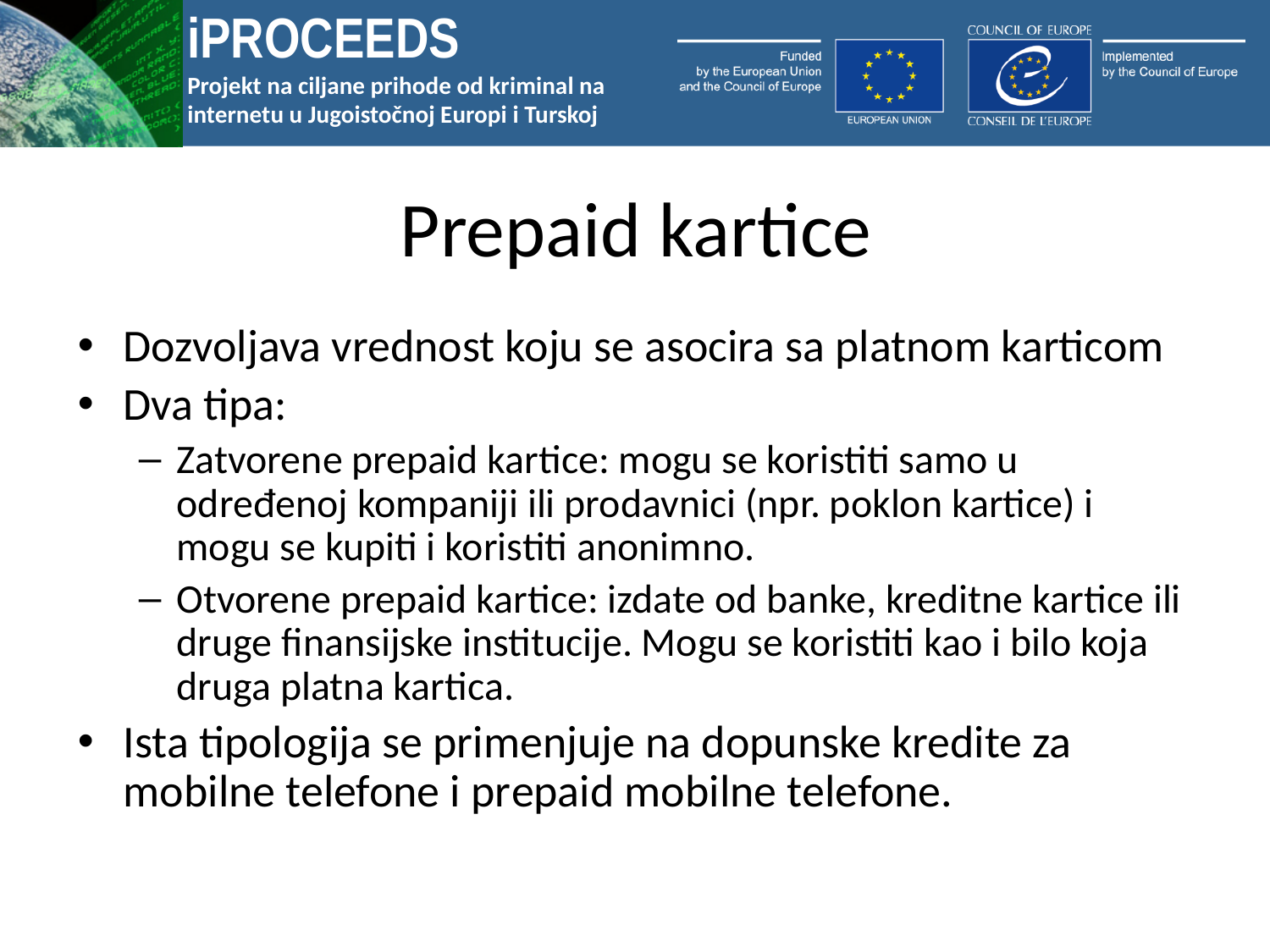

# Prepaid kartice
Dozvoljava vrednost koju se asocira sa platnom karticom
Dva tipa:
Zatvorene prepaid kartice: mogu se koristiti samo u određenoj kompaniji ili prodavnici (npr. poklon kartice) i mogu se kupiti i koristiti anonimno.
Otvorene prepaid kartice: izdate od banke, kreditne kartice ili druge finansijske institucije. Mogu se koristiti kao i bilo koja druga platna kartica.
Ista tipologija se primenjuje na dopunske kredite za mobilne telefone i prepaid mobilne telefone.